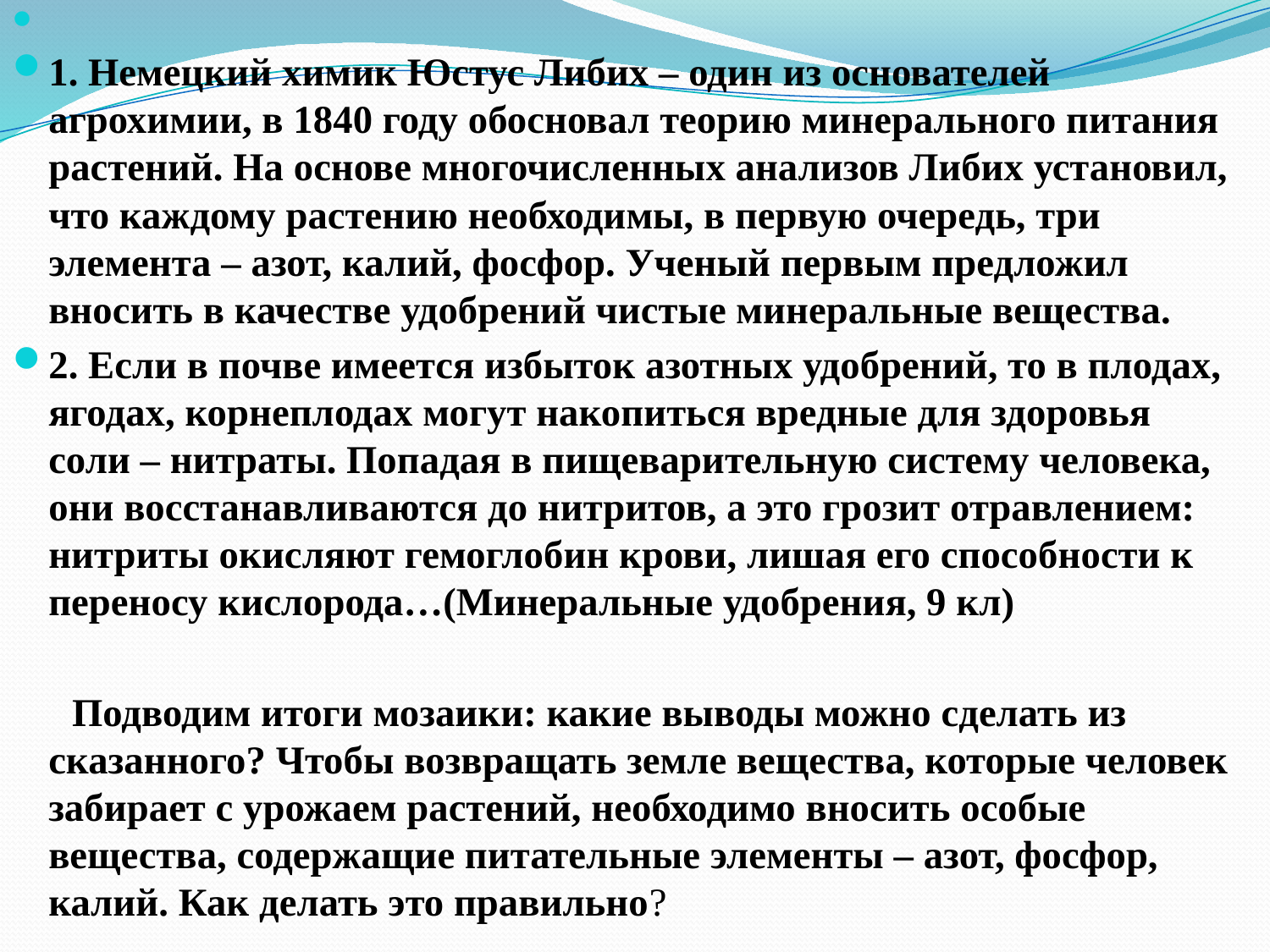

1. Немецкий химик Юстус Либих – один из основателей агрохимии, в 1840 году обосновал теорию минерального питания растений. На основе многочисленных анализов Либих установил, что каждому растению необходимы, в первую очередь, три элемента – азот, калий, фосфор. Ученый первым предложил вносить в качестве удобрений чистые минеральные вещества.
2. Если в почве имеется избыток азотных удобрений, то в плодах, ягодах, корнеплодах могут накопиться вредные для здоровья соли – нитраты. Попадая в пищеварительную систему человека, они восстанавливаются до нитритов, а это грозит отравлением: нитриты окисляют гемоглобин крови, лишая его способности к переносу кислорода…(Минеральные удобрения, 9 кл)

      Подводим итоги мозаики: какие выводы можно сделать из сказанного? Чтобы возвращать земле вещества, которые человек забирает с урожаем растений, необходимо вносить особые вещества, содержащие питательные элементы – азот, фосфор, калий. Как делать это правильно?

#